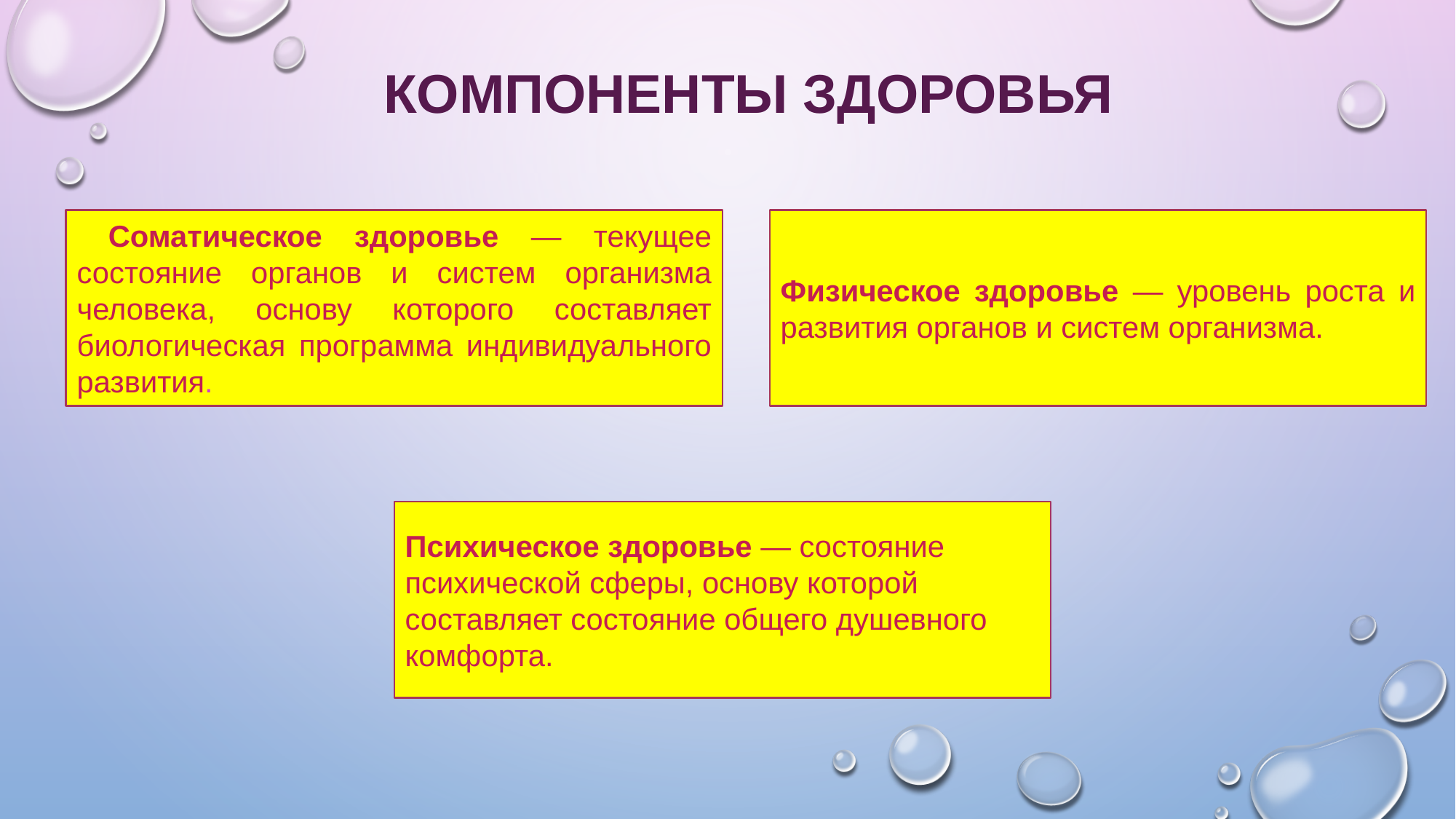

# компоненты здоровья
 Соматическое здоровье — текущее состояние органов и систем организма человека, основу которого составляет биологическая программа индивидуального развития.
Физическое здоровье — уровень роста и развития органов и систем организма.
Психическое здоровье — состояние психической сферы, основу которой составляет состояние общего душевного комфорта.